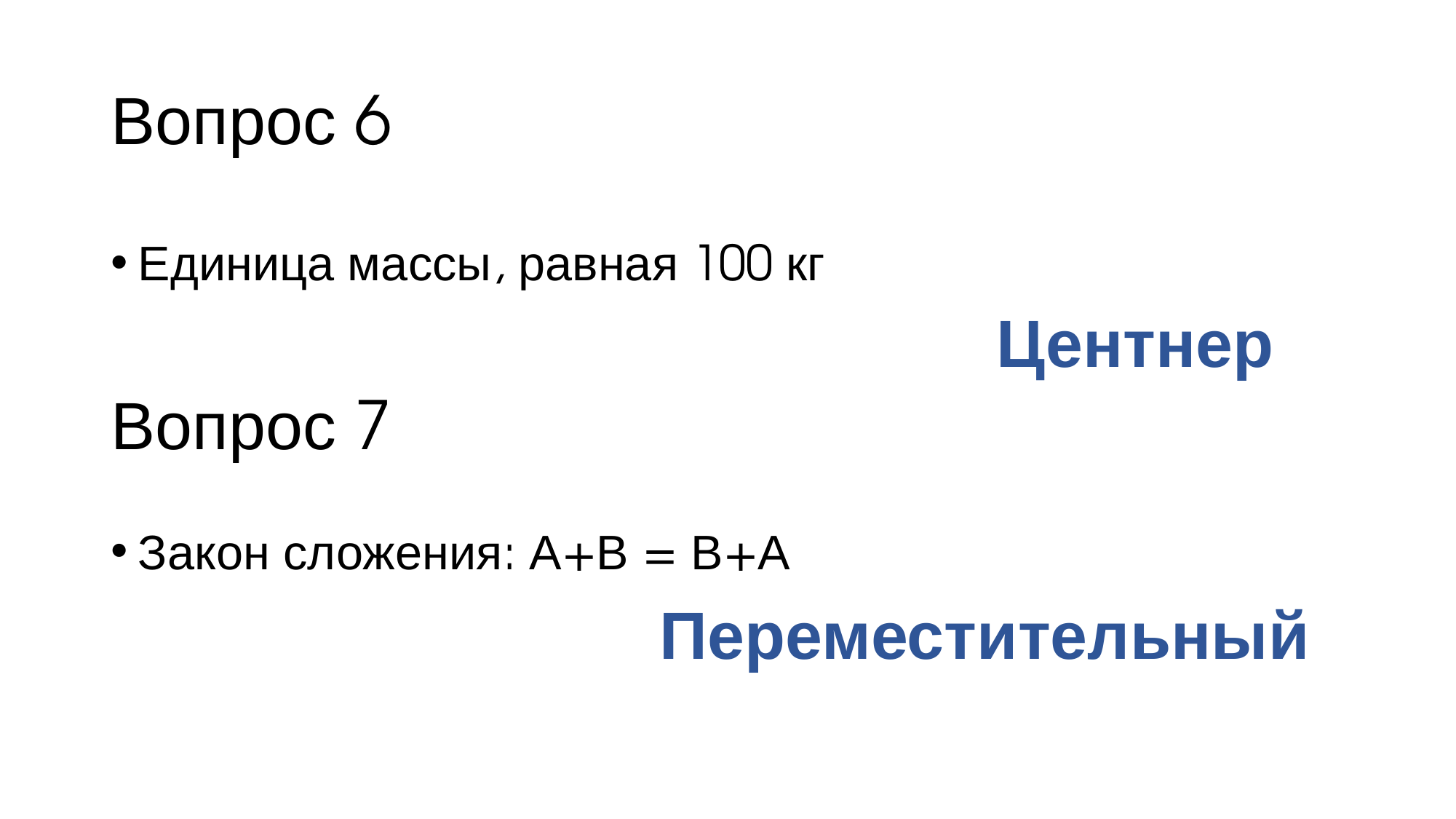

# Вопрос 6
Единица массы, равная 100 кг
Центнер
Вопрос 7
Закон сложения: А+В = В+А
Переместительный